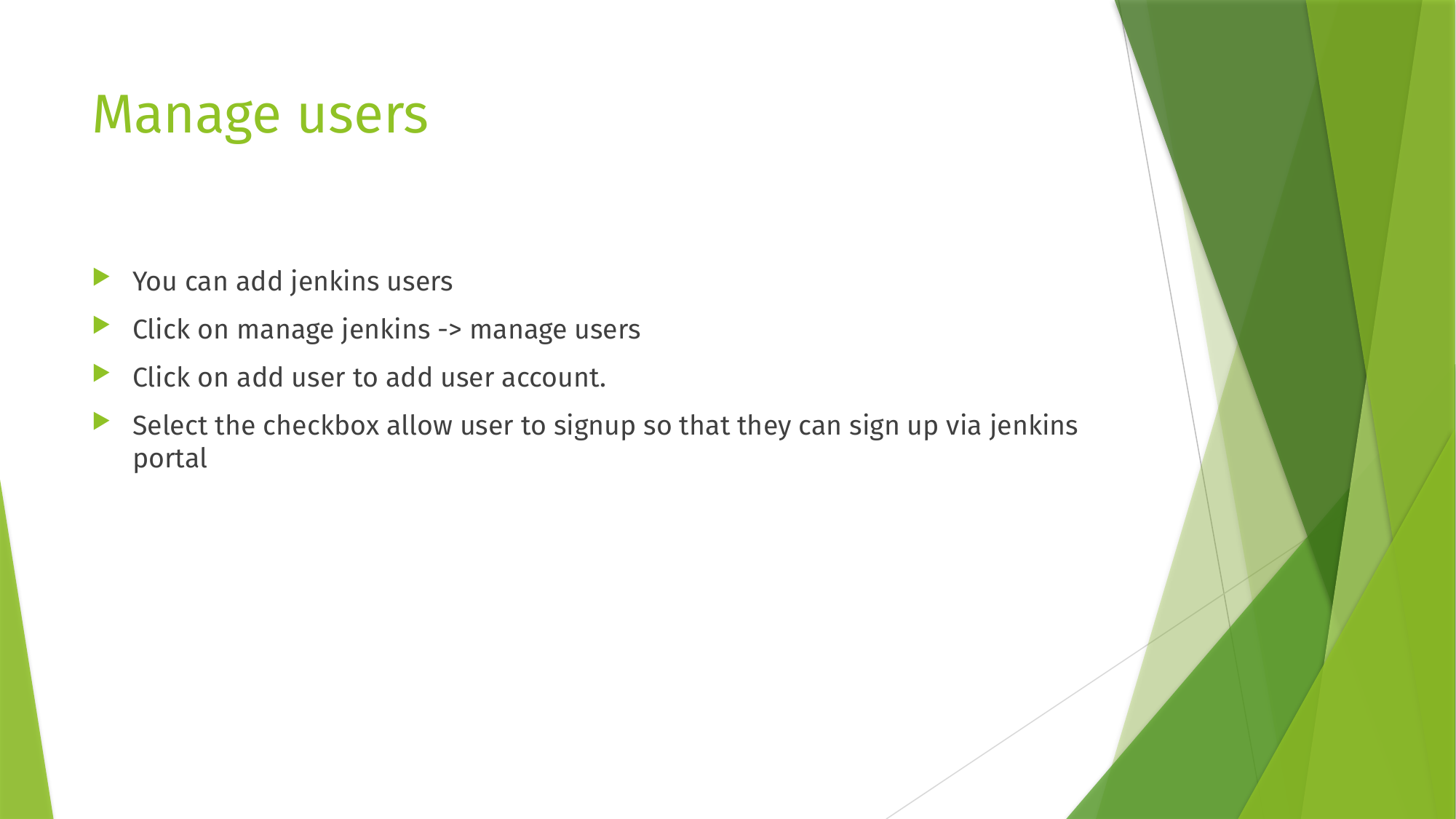

# Manage users
You can add jenkins users
Click on manage jenkins -> manage users
Click on add user to add user account.
Select the checkbox allow user to signup so that they can sign up via jenkins portal